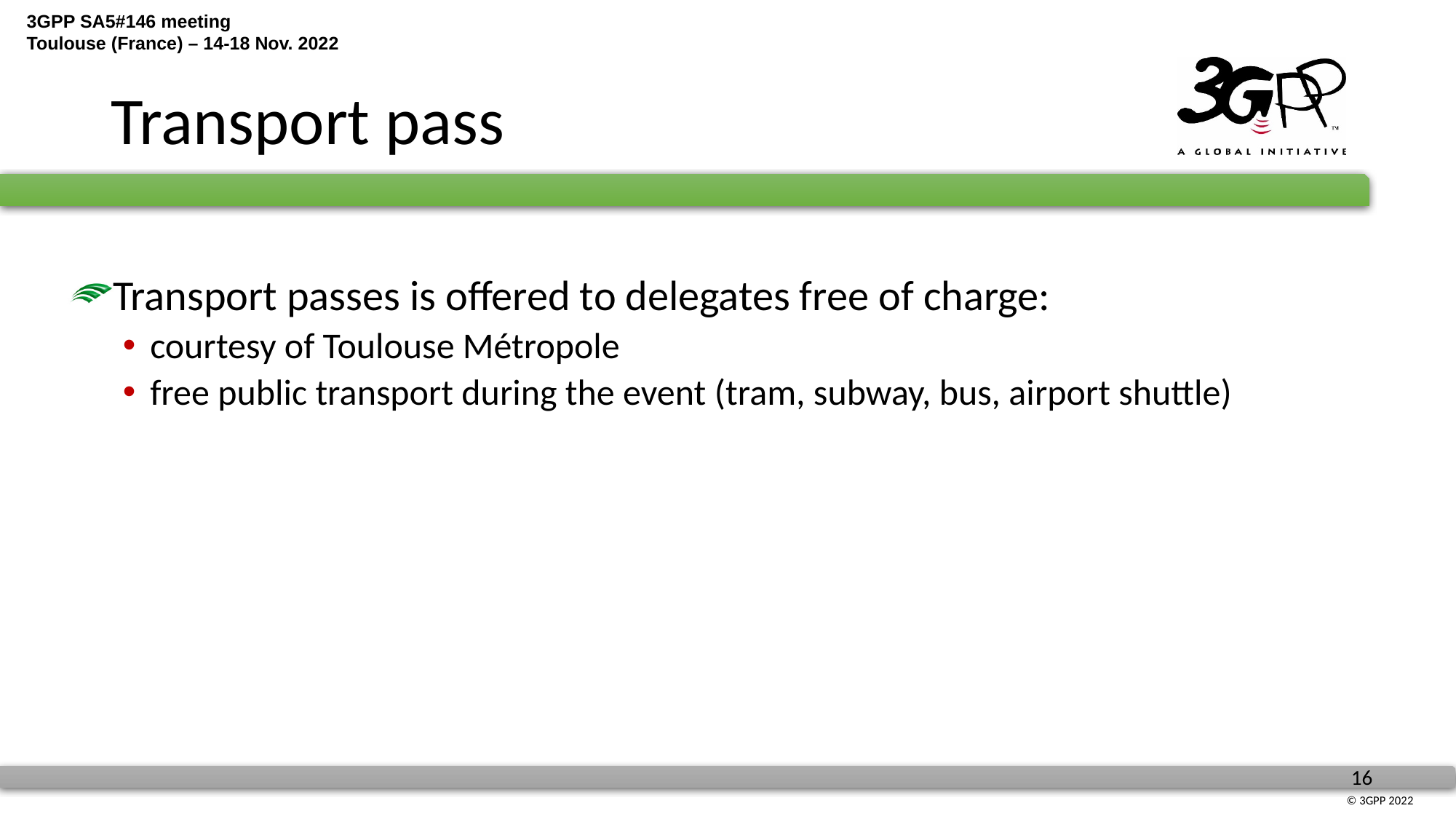

# Transport pass

Transport passes is offered to delegates free of charge:
courtesy of Toulouse Métropole
free public transport during the event (tram, subway, bus, airport shuttle)